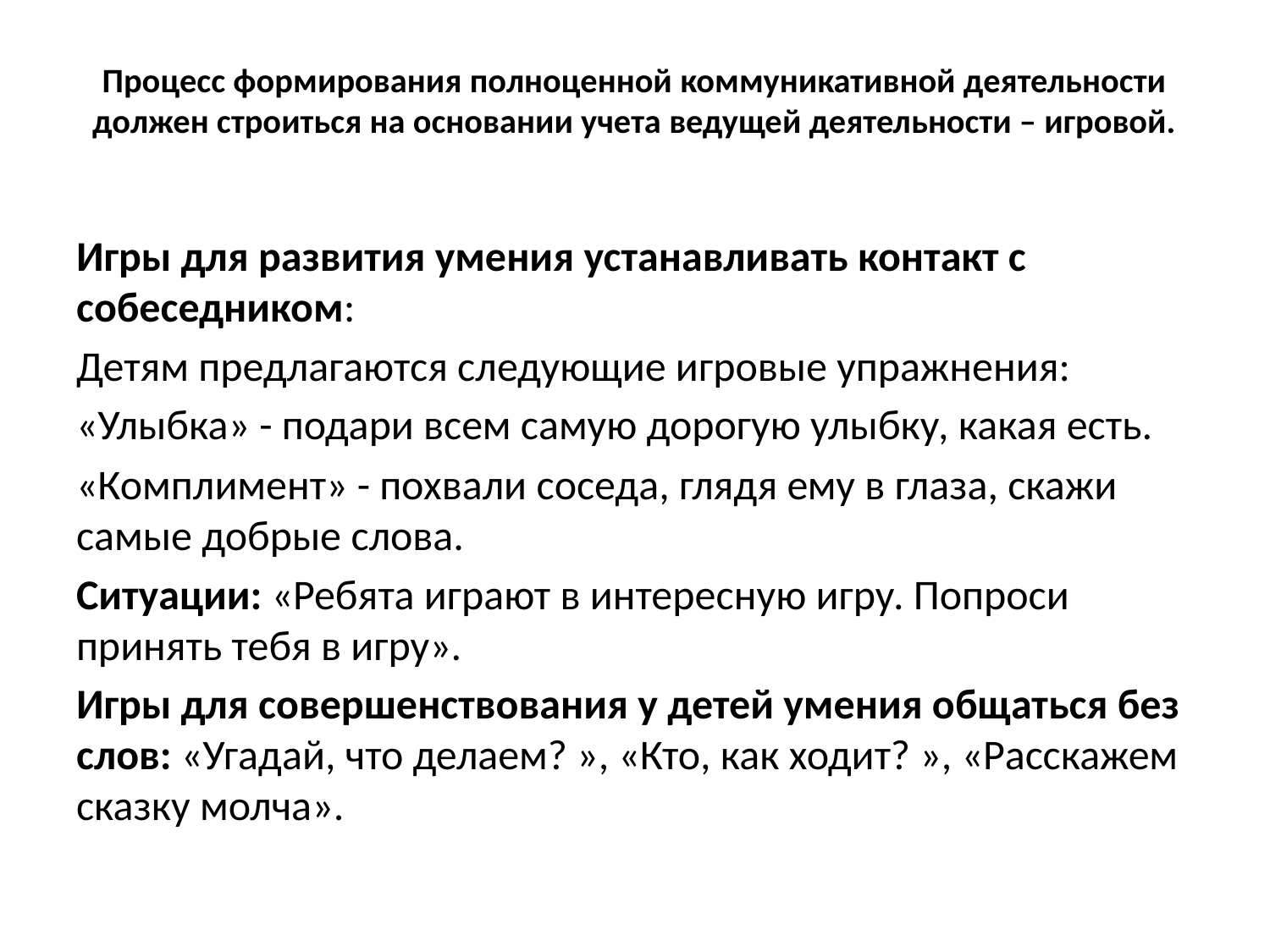

# Процесс формирования полноценной коммуникативной деятельности должен строиться на основании учета ведущей деятельности – игровой.
Игры для развития умения устанавливать контакт с собеседником:
Детям предлагаются следующие игровые упражнения:
«Улыбка» - подари всем самую дорогую улыбку, какая есть.
«Комплимент» - похвали соседа, глядя ему в глаза, скажи самые добрые слова.
Ситуации: «Ребята играют в интересную игру. Попроси принять тебя в игру».
Игры для совершенствования у детей умения общаться без слов: «Угадай, что делаем? », «Кто, как ходит? », «Расскажем сказку молча».